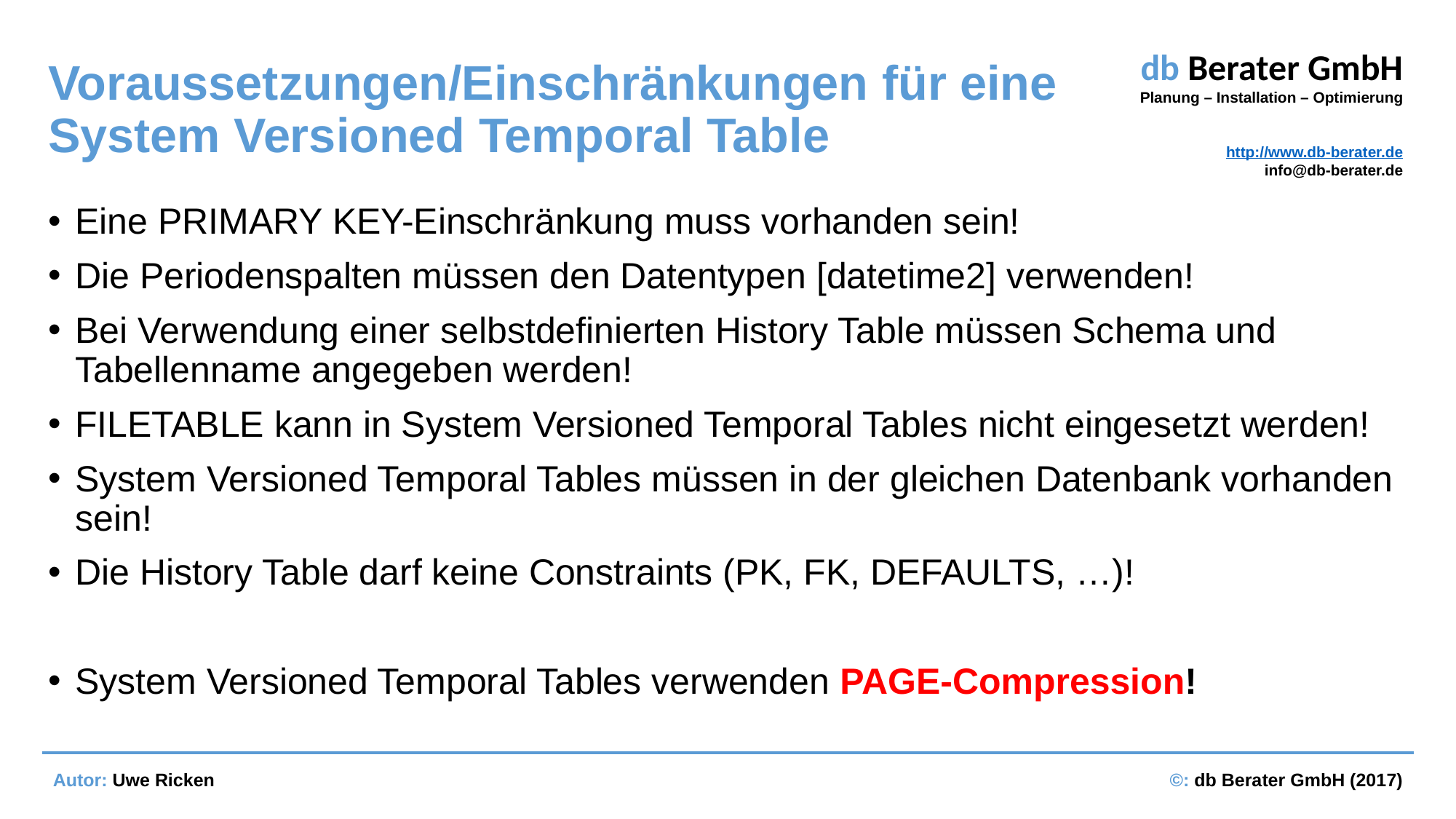

# Voraussetzungen/Einschränkungen für eine System Versioned Temporal Table
Eine PRIMARY KEY-Einschränkung muss vorhanden sein!
Die Periodenspalten müssen den Datentypen [datetime2] verwenden!
Bei Verwendung einer selbstdefinierten History Table müssen Schema und Tabellenname angegeben werden!
FILETABLE kann in System Versioned Temporal Tables nicht eingesetzt werden!
System Versioned Temporal Tables müssen in der gleichen Datenbank vorhanden sein!
Die History Table darf keine Constraints (PK, FK, DEFAULTS, …)!

System Versioned Temporal Tables verwenden PAGE-Compression!